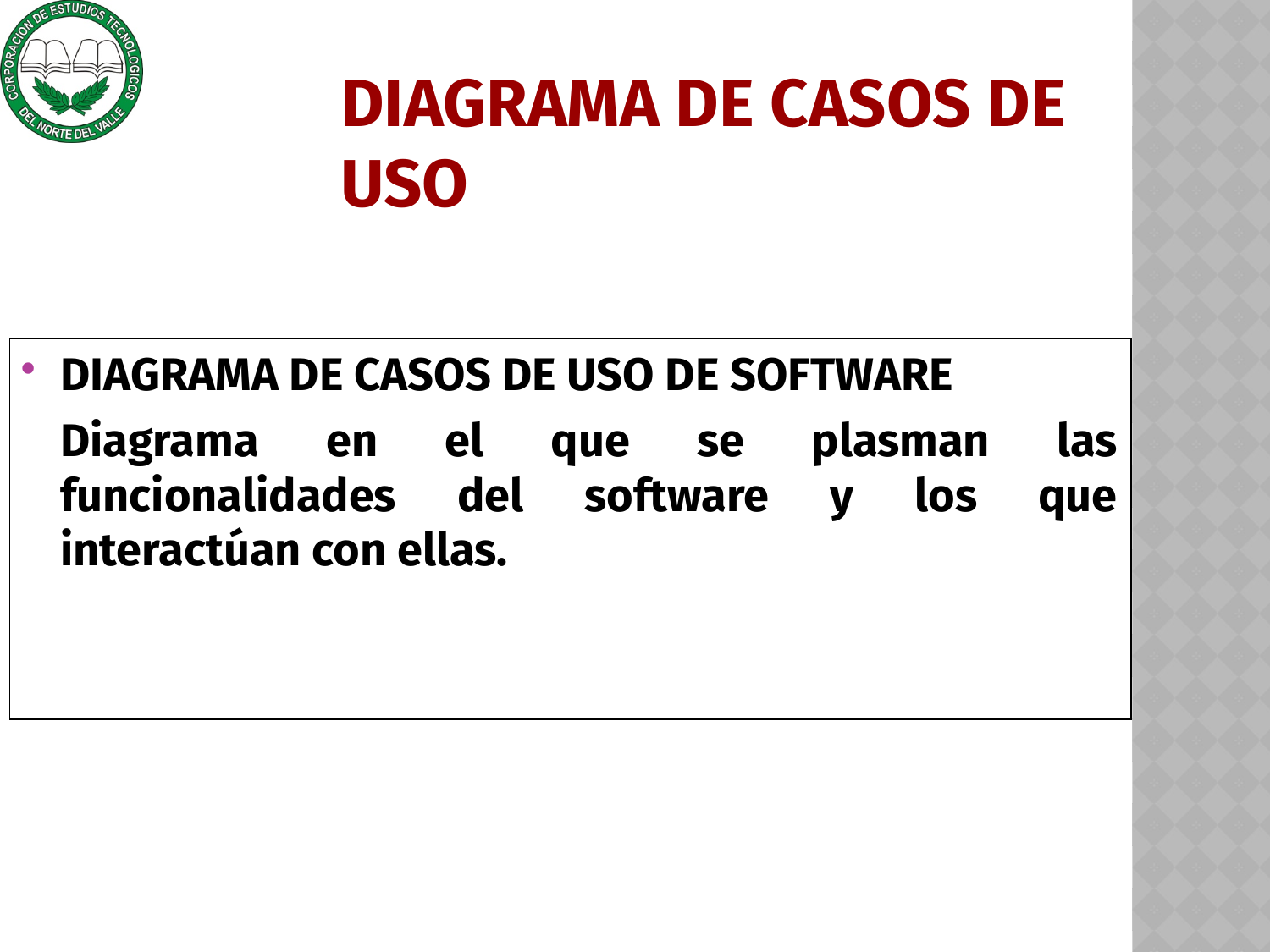

# Diagrama de Casos de Uso
DIAGRAMA DE CASOS DE USO DE SOFTWARE
	Diagrama en el que se plasman las funcionalidades del software y los que interactúan con ellas.